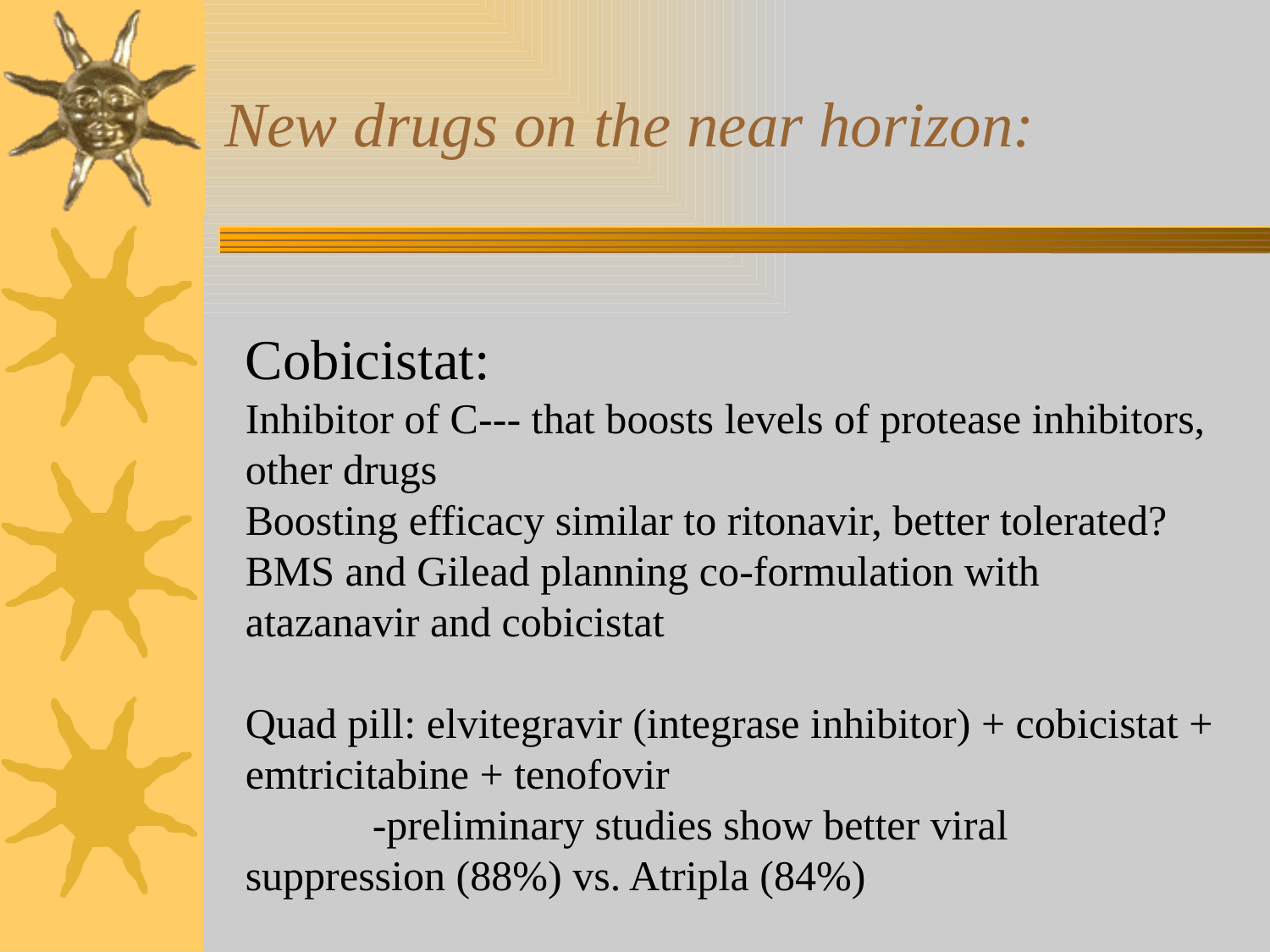

New drugs on the near horizon:
Cobicistat:
Inhibitor of C--- that boosts levels of protease inhibitors, other drugs
Boosting efficacy similar to ritonavir, better tolerated?
BMS and Gilead planning co-formulation with atazanavir and cobicistat

Quad pill: elvitegravir (integrase inhibitor) + cobicistat + emtricitabine + tenofovir
	-preliminary studies show better viral suppression (88%) vs. Atripla (84%)